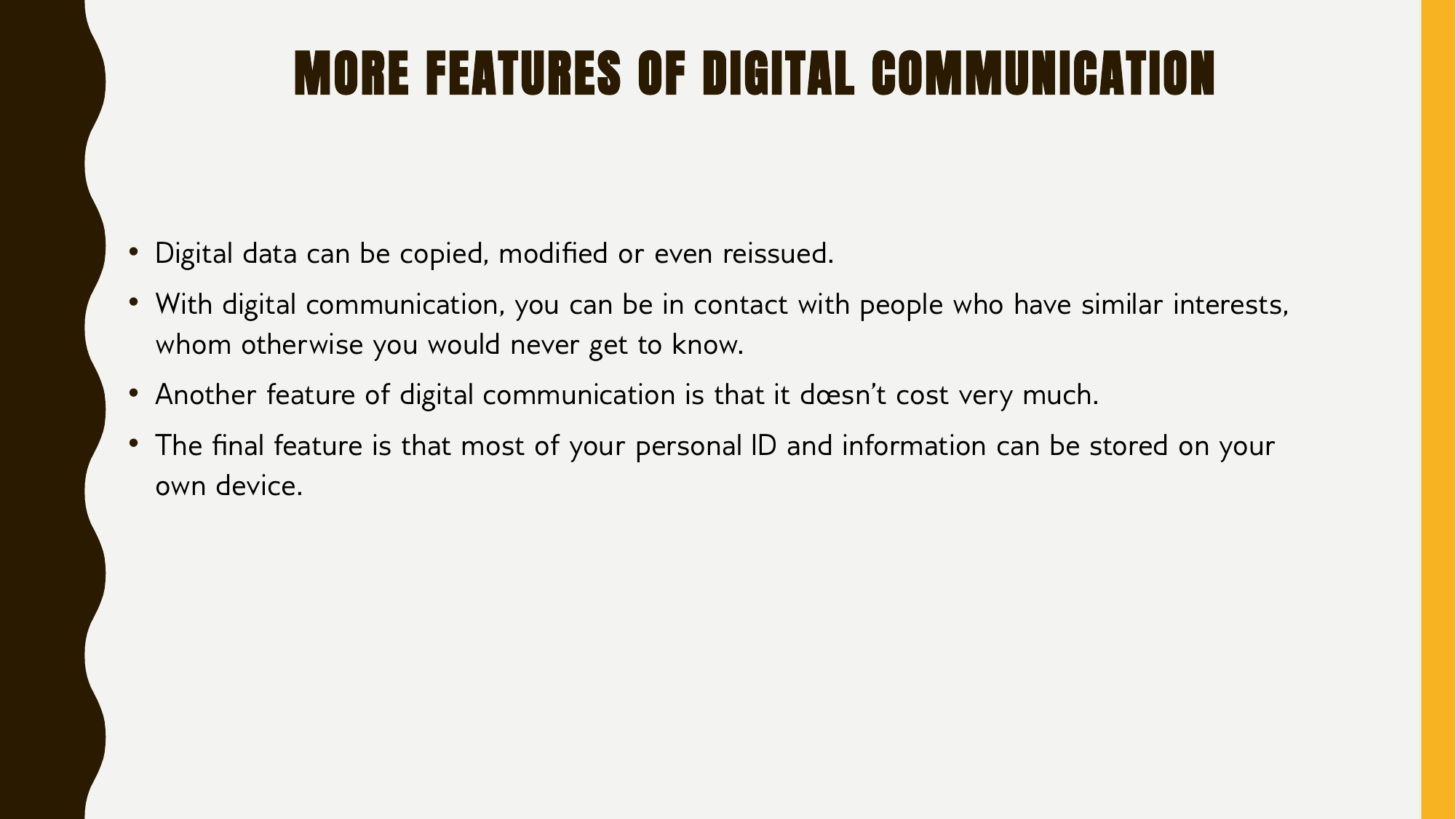

# More features of digital communication
Digital data can be copied, modified or even reissued.
With digital communication, you can be in contact with people who have similar interests, whom otherwise you would never get to know.
Another feature of digital communication is that it doesn’t cost very much.
The final feature is that most of your personal ID and information can be stored on your own device.